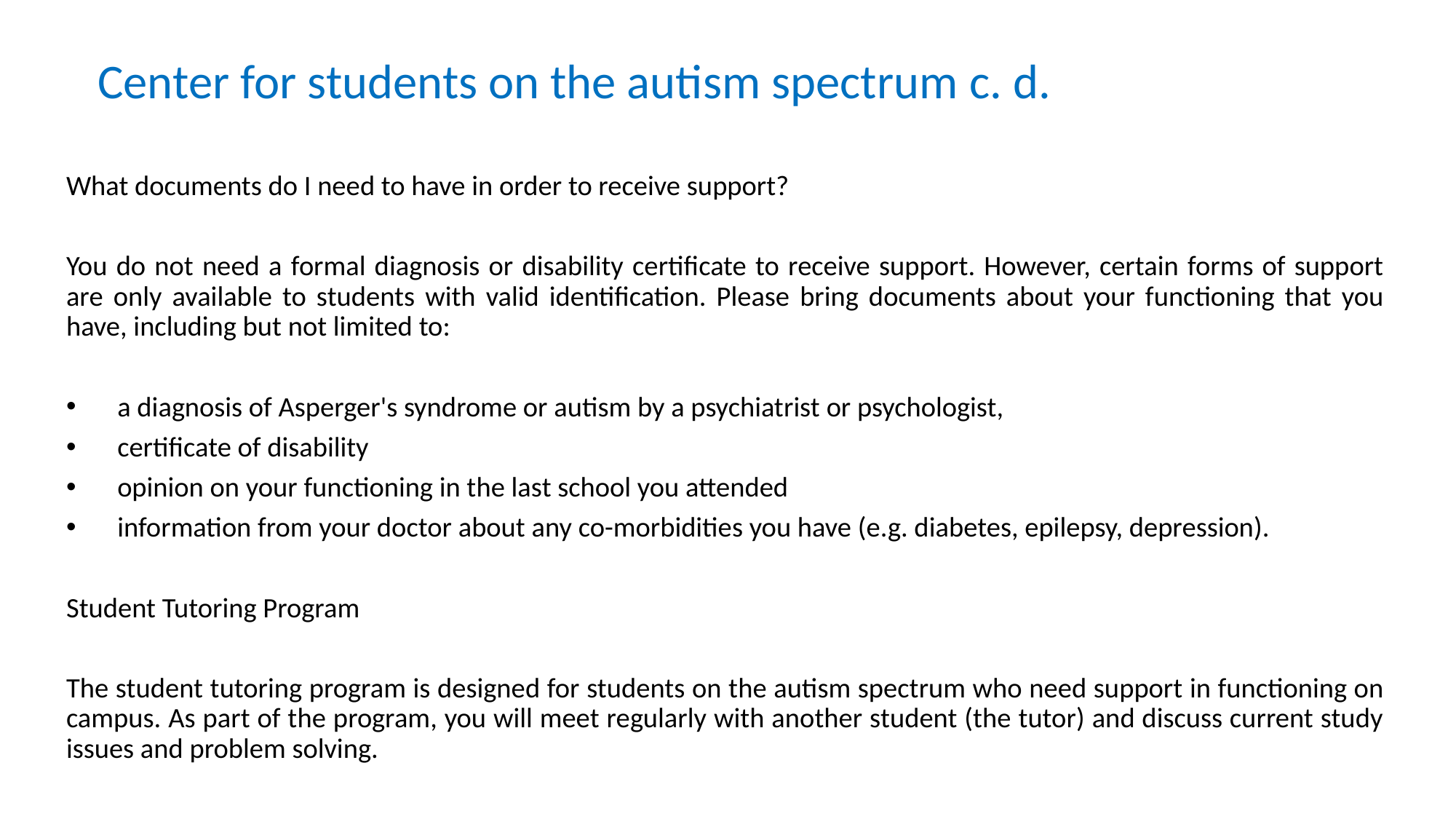

# Center for students on the autism spectrum c. d.
What documents do I need to have in order to receive support?

You do not need a formal diagnosis or disability certificate to receive support. However, certain forms of support are only available to students with valid identification. Please bring documents about your functioning that you have, including but not limited to:

    a diagnosis of Asperger's syndrome or autism by a psychiatrist or psychologist,
    certificate of disability
    opinion on your functioning in the last school you attended
    information from your doctor about any co-morbidities you have (e.g. diabetes, epilepsy, depression).

Student Tutoring Program

The student tutoring program is designed for students on the autism spectrum who need support in functioning on campus. As part of the program, you will meet regularly with another student (the tutor) and discuss current study issues and problem solving.